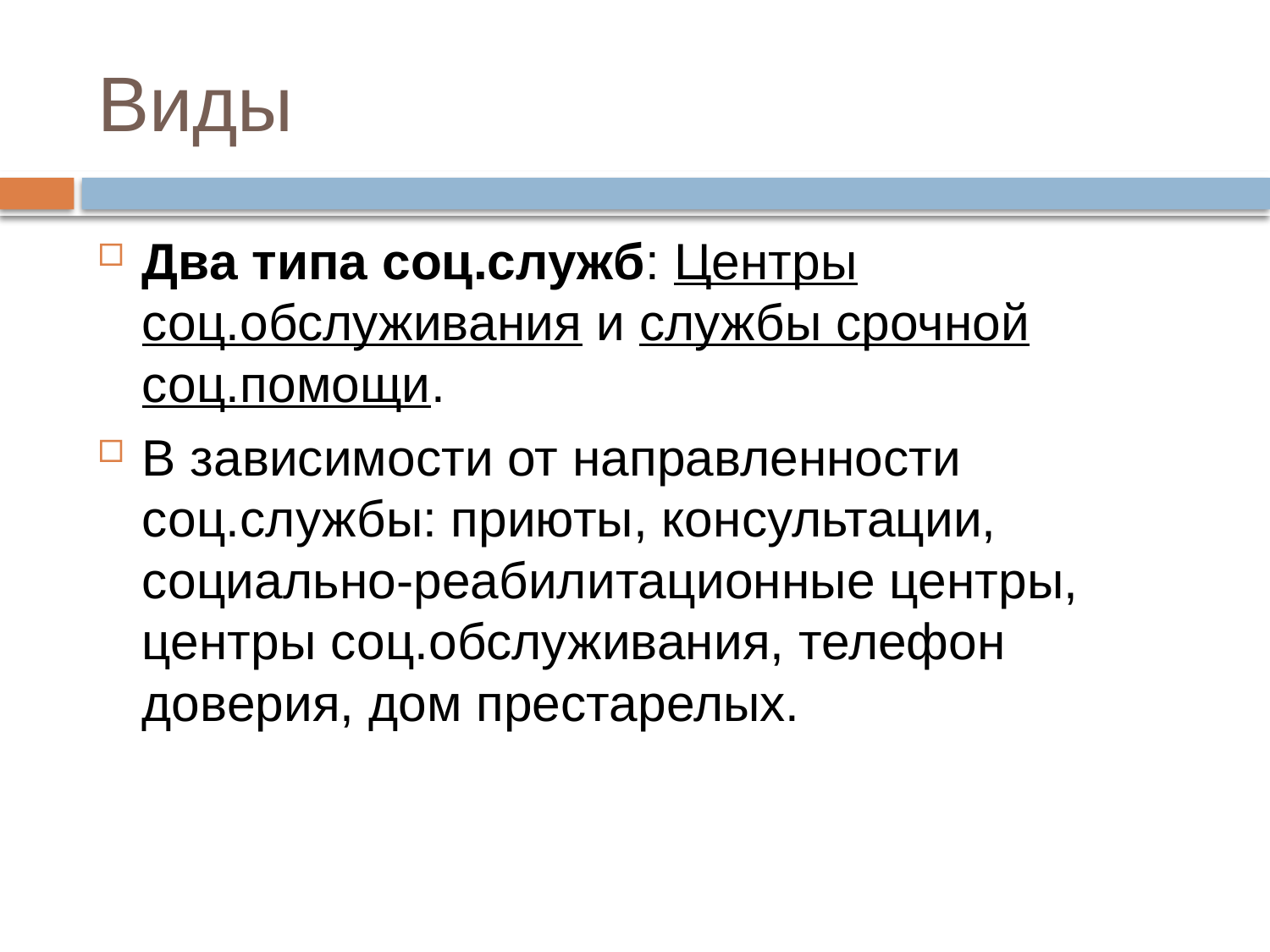

# Виды
Два типа соц.служб: Центры соц.обслуживания и службы срочной соц.помощи.
В зависимости от направленности соц.службы: приюты, консультации, социально-реабилитационные центры, центры соц.обслуживания, телефон доверия, дом престарелых.